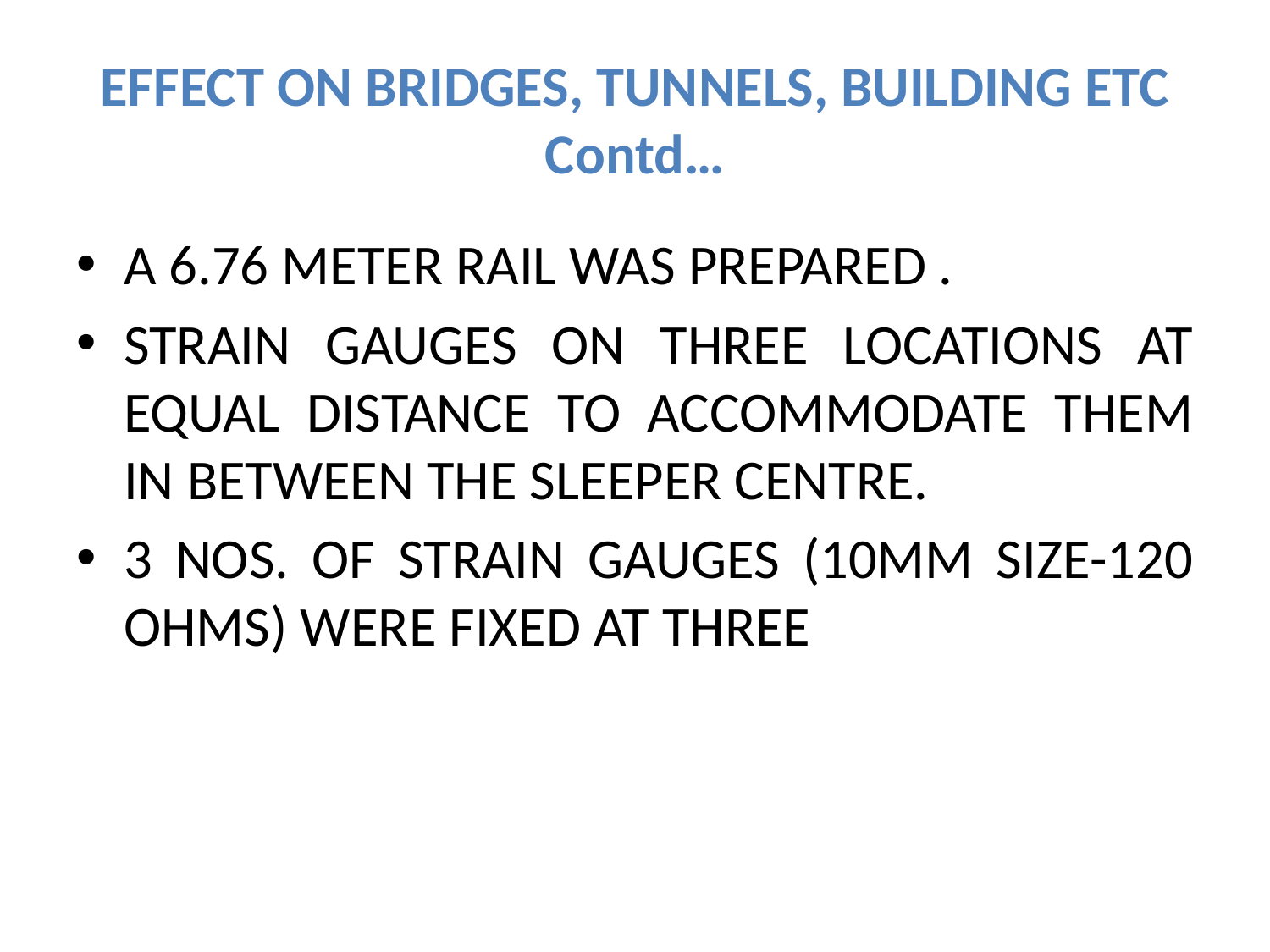

# EFFECT ON BRIDGES, TUNNELS, BUILDING ETC Contd…
A 6.76 METER RAIL WAS PREPARED .
STRAIN GAUGES ON THREE LOCATIONS AT EQUAL DISTANCE TO ACCOMMODATE THEM IN BETWEEN THE SLEEPER CENTRE.
3 NOS. OF STRAIN GAUGES (10MM SIZE-120 OHMS) WERE FIXED AT THREE